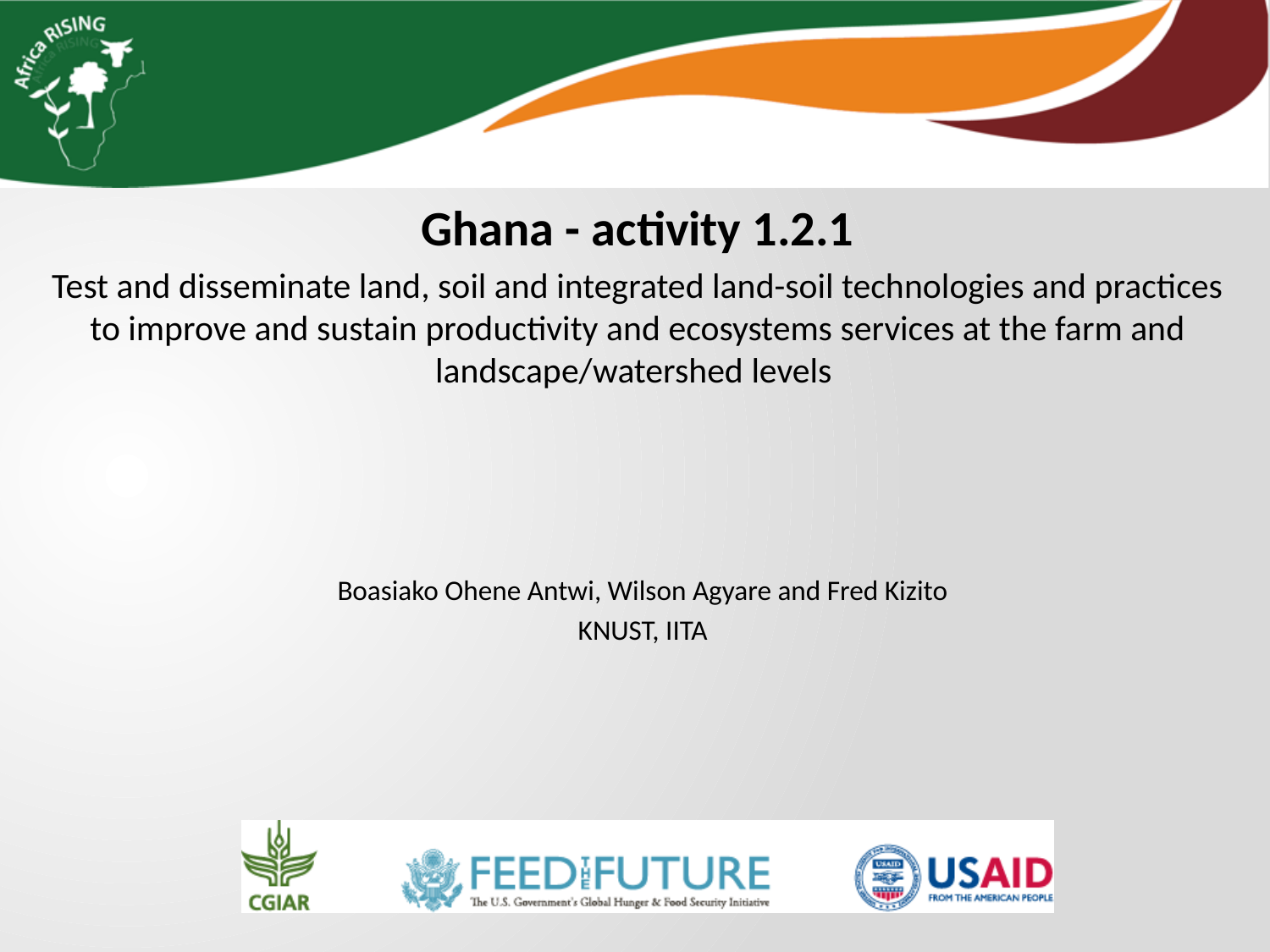

Ghana - activity 1.2.1
Test and disseminate land, soil and integrated land-soil technologies and practices to improve and sustain productivity and ecosystems services at the farm and landscape/watershed levels
Boasiako Ohene Antwi, Wilson Agyare and Fred Kizito
KNUST, IITA